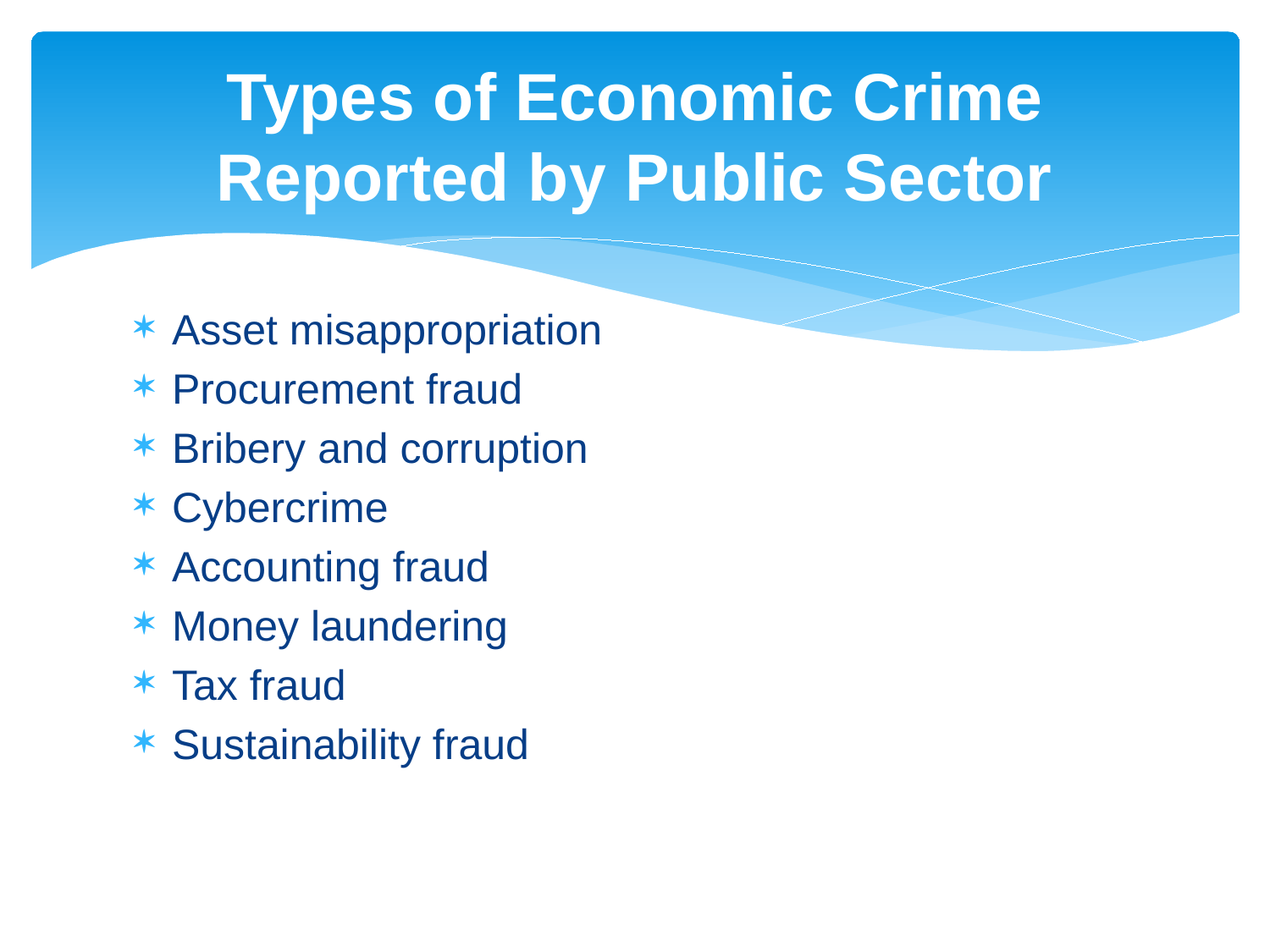

# Types of Economic Crime Reported by Public Sector
Asset misappropriation
Procurement fraud
Bribery and corruption
Cybercrime
Accounting fraud
Money laundering
Tax fraud
Sustainability fraud